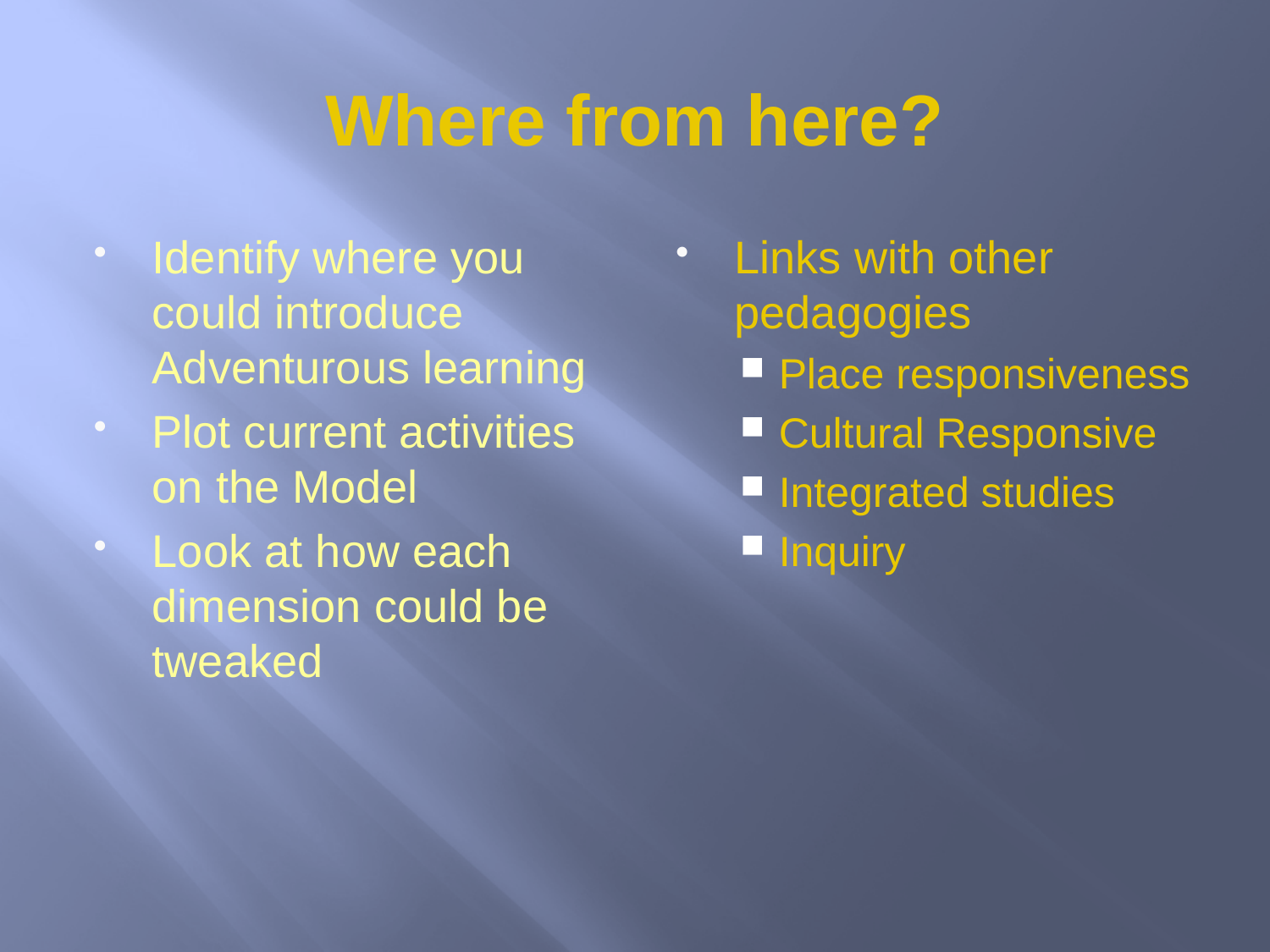

# Where from here?
Identify where you could introduce Adventurous learning
Plot current activities on the Model
Look at how each dimension could be tweaked
Links with other pedagogies
Place responsiveness
Cultural Responsive
Integrated studies
Inquiry